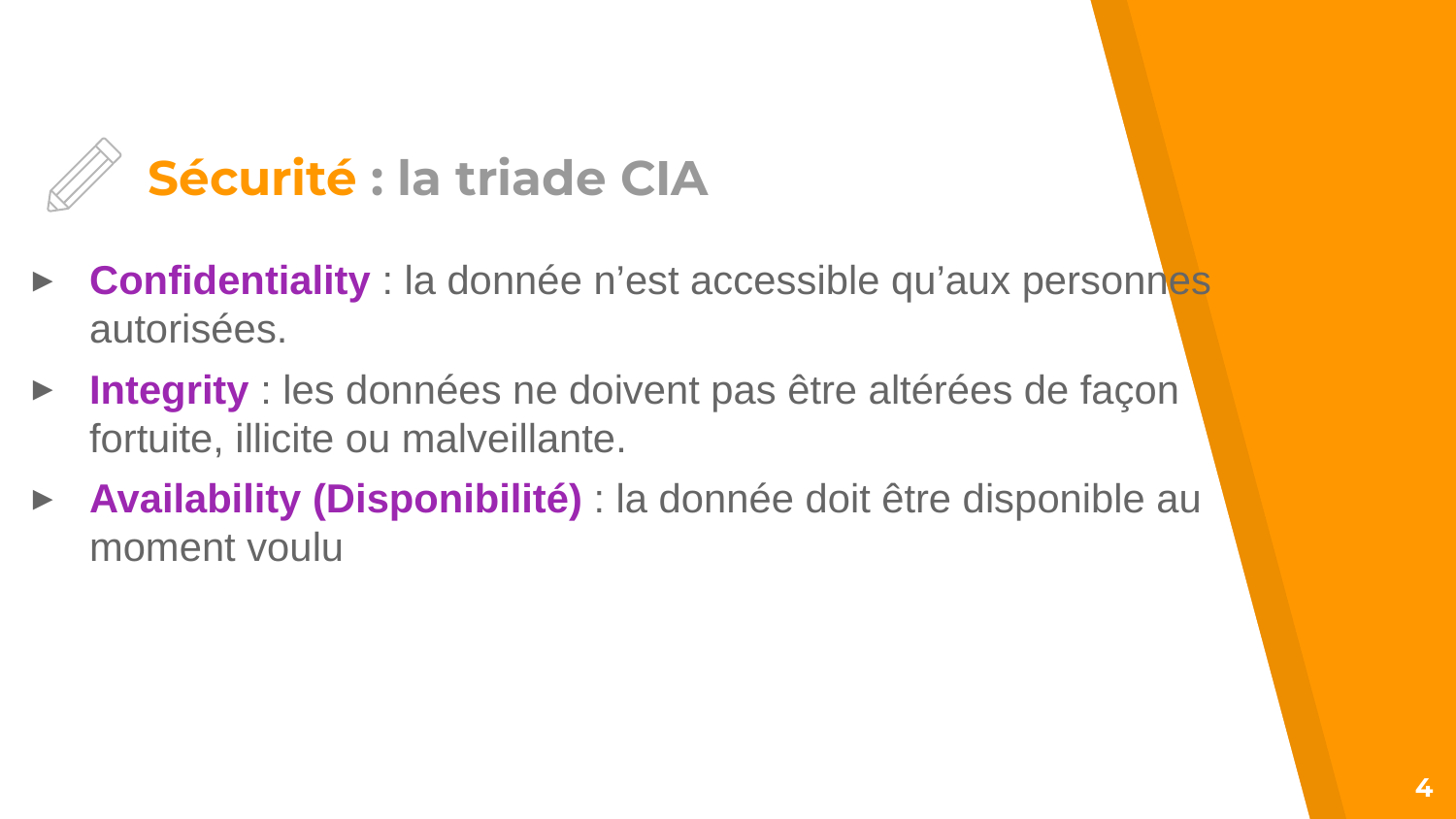

# Sécurité : la triade CIA
Confidentiality : la donnée n’est accessible qu’aux personnes autorisées.
Integrity : les données ne doivent pas être altérées de façon fortuite, illicite ou malveillante.
Availability (Disponibilité) : la donnée doit être disponible au moment voulu
4